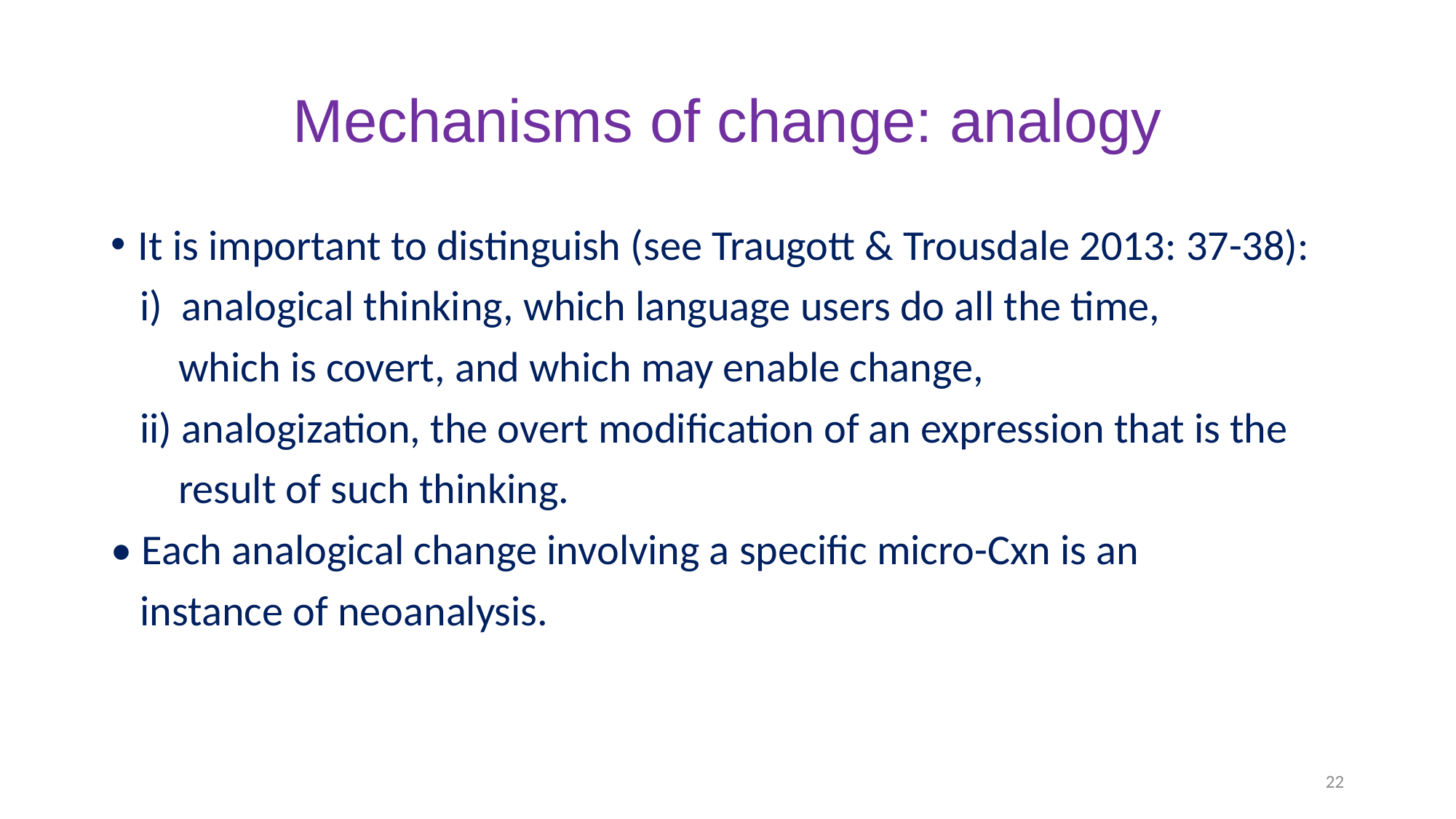

# Mechanisms of change: analogy
It is important to distinguish (see Traugott & Trousdale 2013: 37-38):
   i)  analogical thinking, which language users do all the time,
       which is covert, and which may enable change,
   ii) analogization, the overt modification of an expression that is the
       result of such thinking.
• Each analogical change involving a specific micro-Cxn is an
   instance of neoanalysis.

22